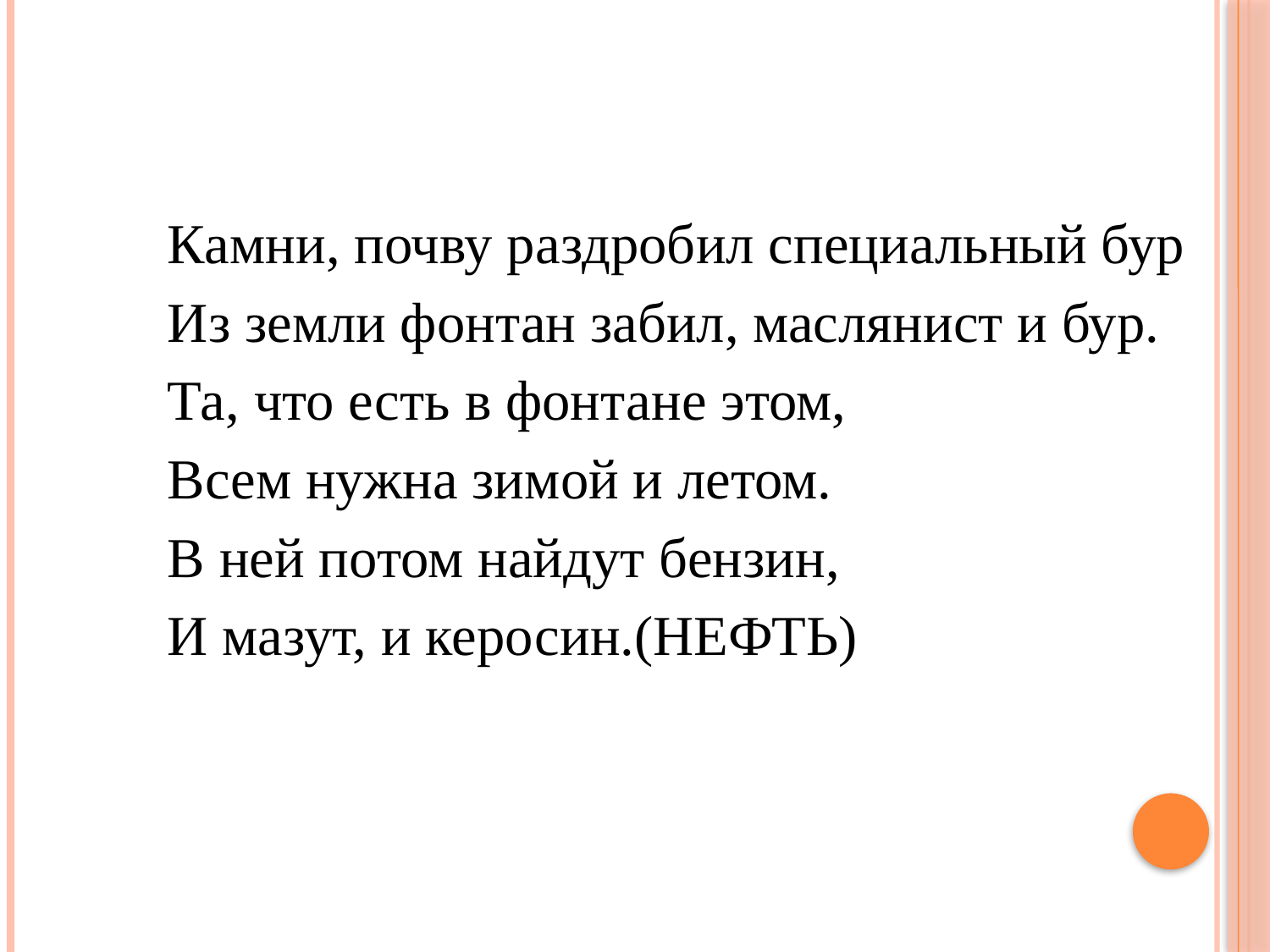

#
Камни, почву раздробил специальный бур
Из земли фонтан забил, маслянист и бур.
Та, что есть в фонтане этом,
Всем нужна зимой и летом.
В ней потом найдут бензин,
И мазут, и керосин.(НЕФТЬ)